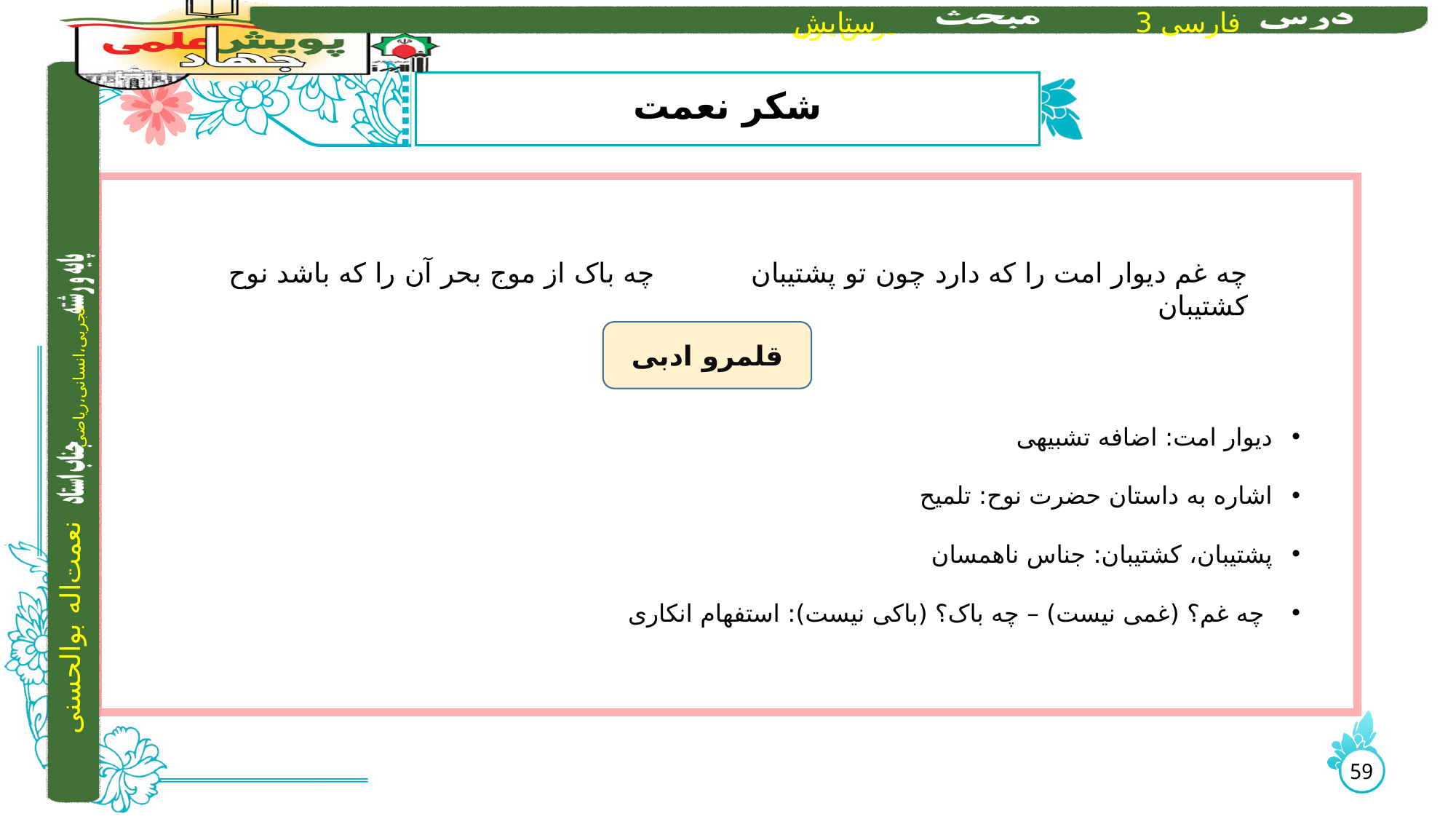

# شکر نعمت
چه غم دیوار امت را که دارد چون تو پشتیبان           چه باک از موج بحر آن را که باشد نوح کشتیبان
دیوار امت: اضافه تشبیهی
اشاره به داستان حضرت نوح: تلمیح
پشتیبان، کشتیبان: جناس ناهمسان
 چه غم؟ (غمی نیست) – چه باک؟ (باکی نیست): استفهام انکاری